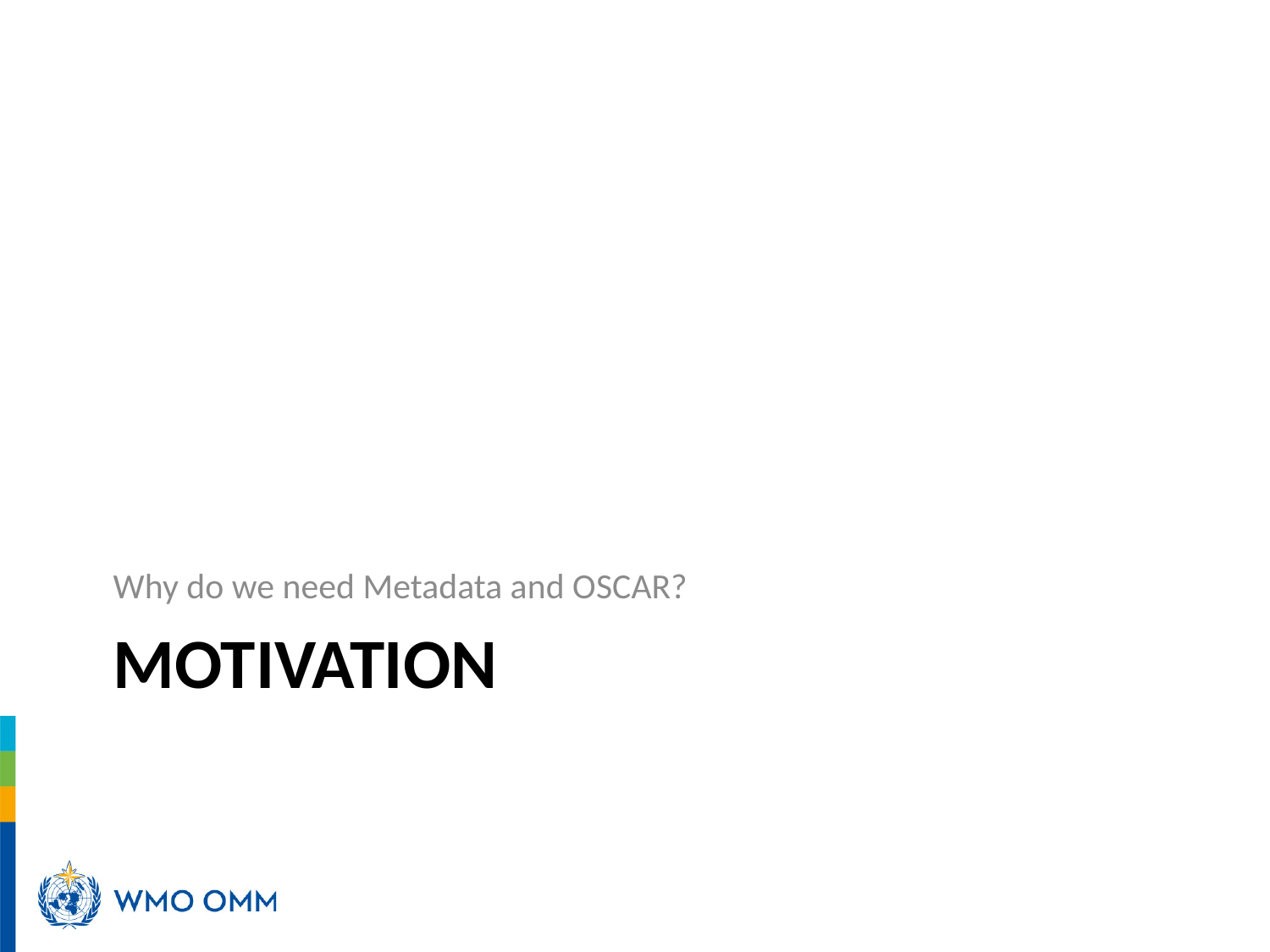

Why do we need Metadata and OSCAR?
# Motivation